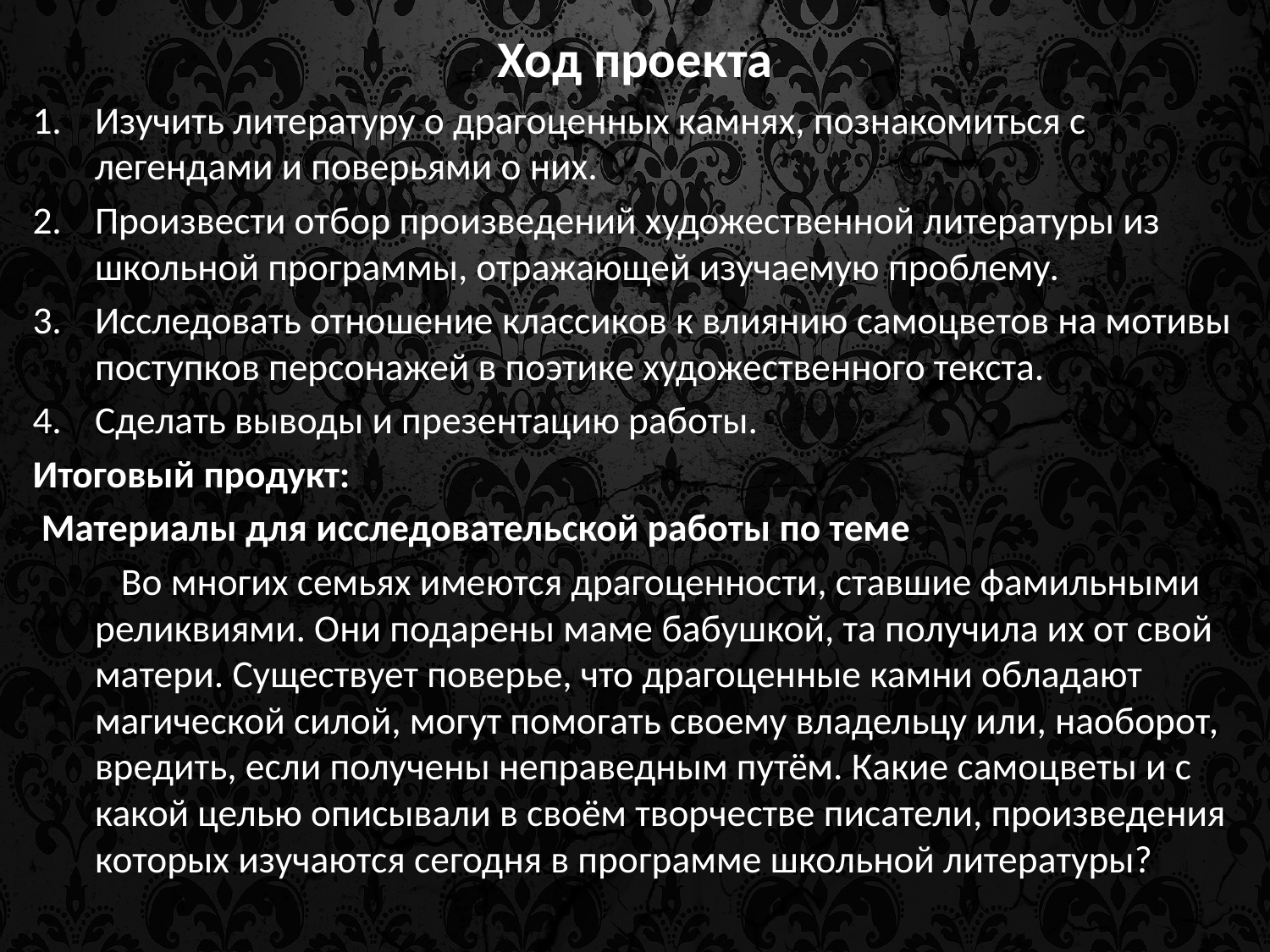

Ход проекта
Изучить литературу о драгоценных камнях, познакомиться с легендами и поверьями о них.
Произвести отбор произведений художественной литературы из школьной программы, отражающей изучаемую проблему.
Исследовать отношение классиков к влиянию самоцветов на мотивы поступков персонажей в поэтике художественного текста.
Сделать выводы и презентацию работы.
Итоговый продукт:
 Материалы для исследовательской работы по теме
	   Во многих семьях имеются драгоценности, ставшие фамильными реликвиями. Они подарены маме бабушкой, та получила их от свой матери. Существует поверье, что драгоценные камни обладают магической силой, могут помогать своему владельцу или, наоборот, вредить, если получены неправедным путём. Какие самоцветы и с какой целью описывали в своём творчестве писатели, произведения которых изучаются сегодня в программе школьной литературы?
#